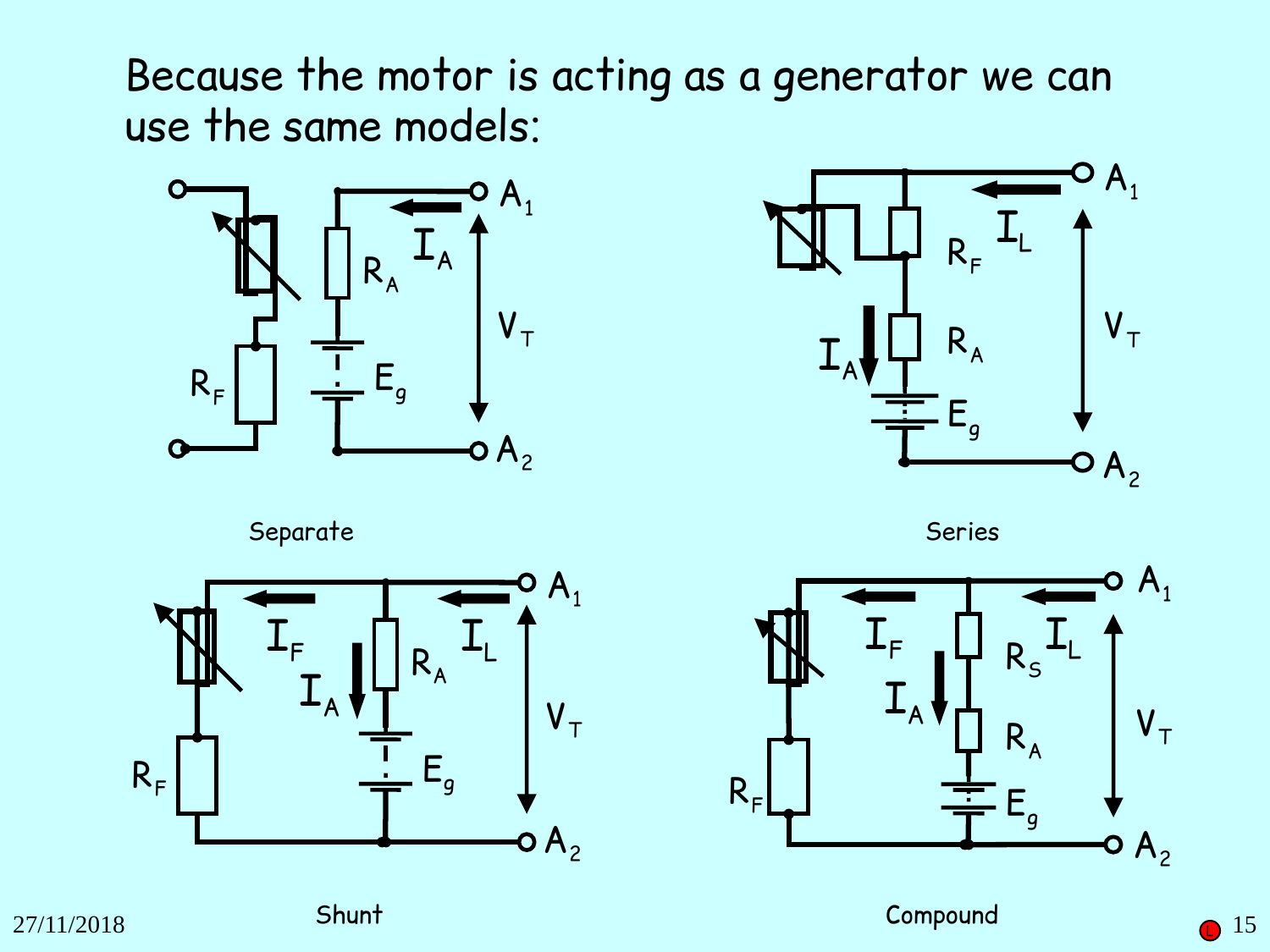

Because the motor is acting as a generator we can use the same models:
A1

IL

RF
VT
RA

IA

Eg
A2

A1

IA

RA
VT

Eg
RF
A2

Separate
Series
A1

IF
IL

RS

IA

VT
RA

RF

Eg
A2

A1

IF
IL

RA
IA

VT

Eg
RF
A2

Shunt
Compound
27/11/2018
15
L